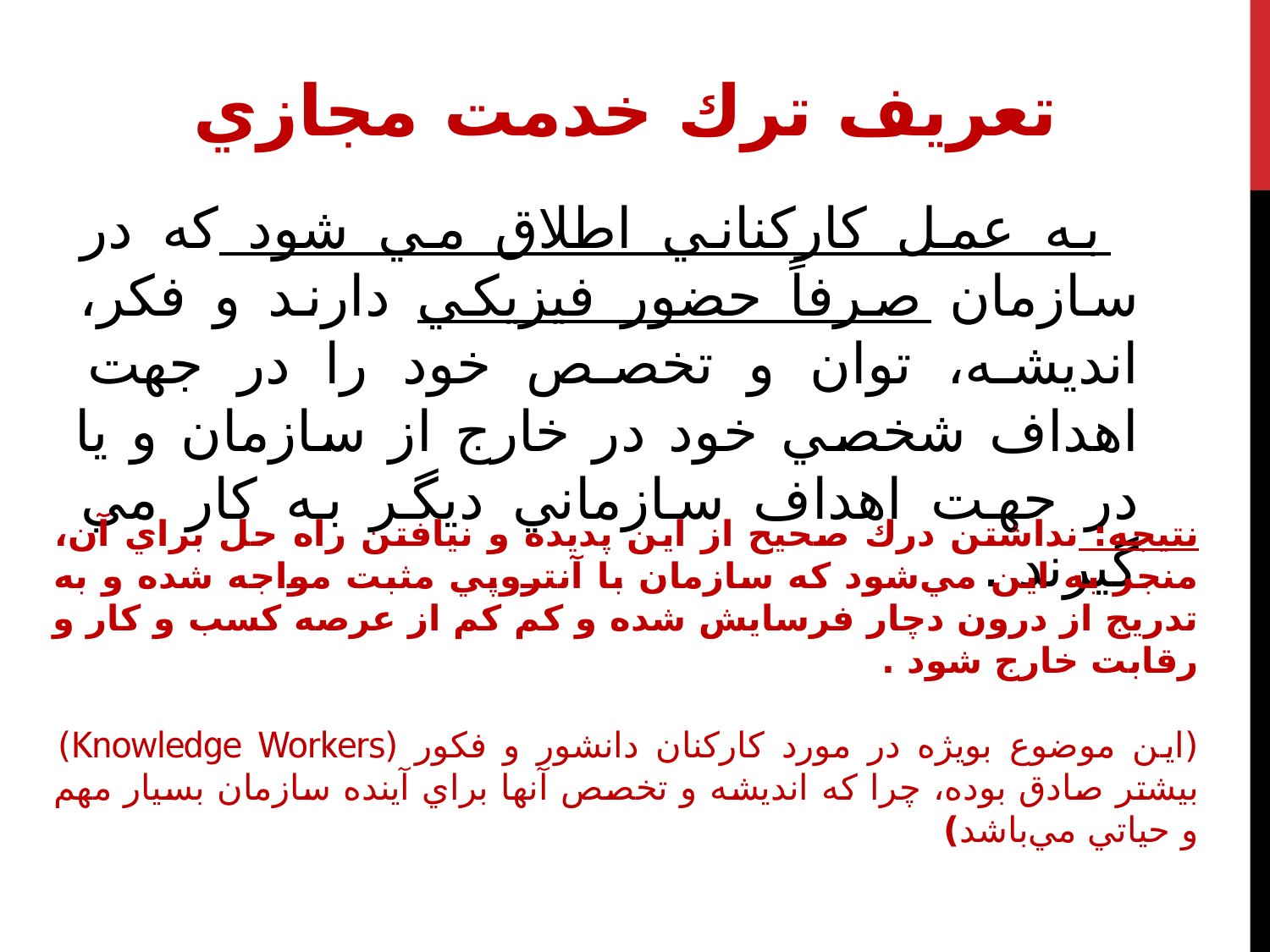

تعريف ترك خدمت مجازي
   به عمل كاركناني اطلاق مي شود كه در سازمان صرفاً حضور فيزيكي دارند و فكر، انديشه، توان و تخصص خود را در جهت اهداف شخصي خود در خارج از سازمان و يا در جهت اهداف سازماني ديگر به كار مي گيرند .
نتيجه: نداشتن درك صحيح از اين پديده و نيافتن راه حل براي آن، منجر به اين مي‌شود كه سازمان با آنتروپي مثبت مواجه شده و به تدريج از درون دچار فرسايش شده و كم كم از عرصه كسب و كار و رقابت خارج شود .

(این موضوع بويژه در مورد كاركنان دانشور و فكور (Knowledge Workers) بيشتر صادق بوده، چرا كه انديشه و تخصص آنها براي آينده سازمان بسيار مهم و حياتي مي‌باشد)